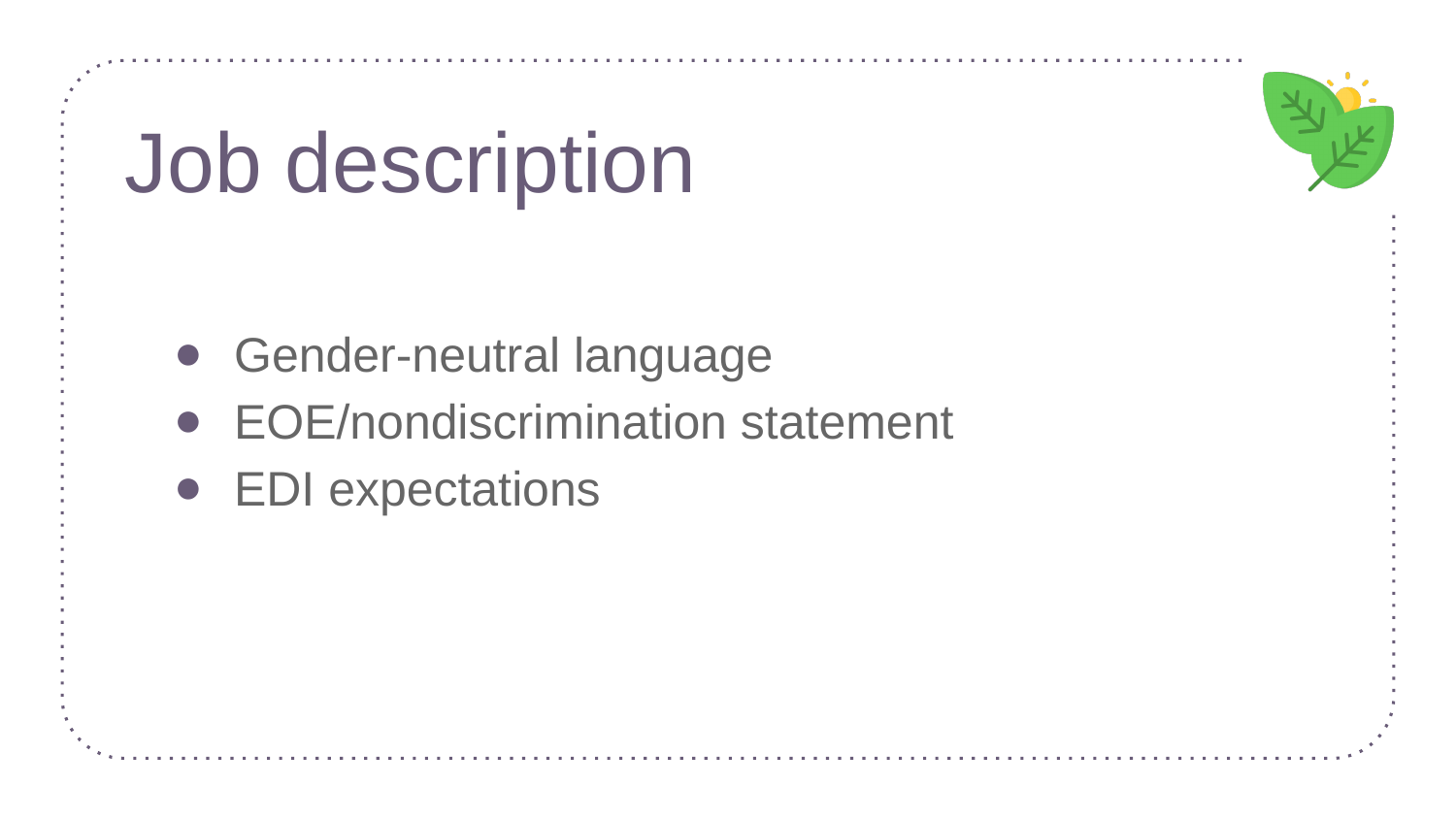

# Job description
Gender-neutral language
EOE/nondiscrimination statement
EDI expectations